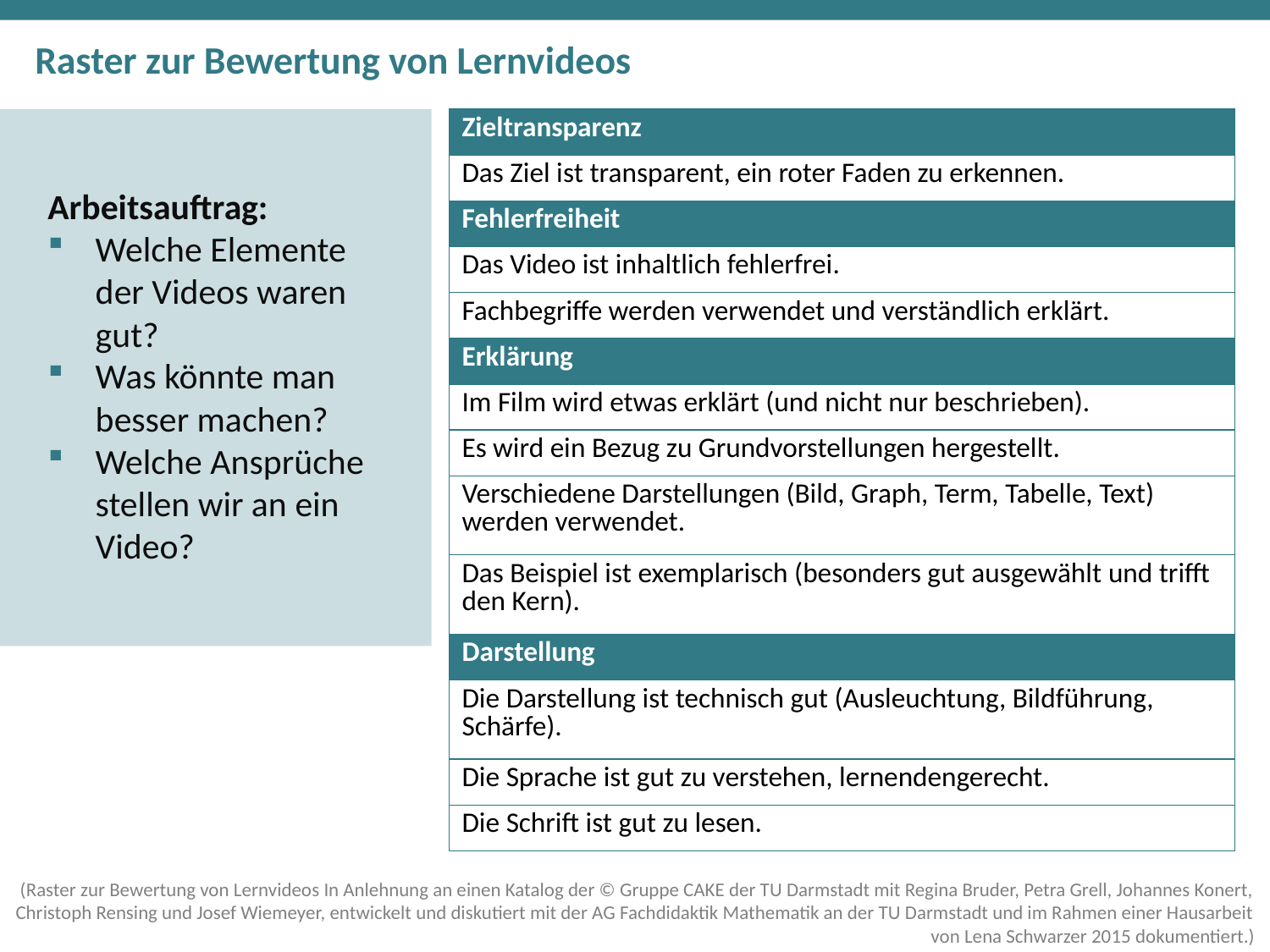

# Raster zur Bewertung von Lernvideos

| Zieltransparenz |
| --- |
| Das Ziel ist transparent, ein roter Faden zu erkennen. |
| Fehlerfreiheit |
| Das Video ist inhaltlich fehlerfrei. |
| Fachbegriffe werden verwendet und verständlich erklärt. |
| Erklärung |
| Im Film wird etwas erklärt (und nicht nur beschrieben). |
| Es wird ein Bezug zu Grundvorstellungen hergestellt. |
| Verschiedene Darstellungen (Bild, Graph, Term, Tabelle, Text) werden verwendet. |
| Das Beispiel ist exemplarisch (besonders gut ausgewählt und trifft den Kern). |
| Darstellung |
| Die Darstellung ist technisch gut (Ausleuchtung, Bildführung, Schärfe). |
| Die Sprache ist gut zu verstehen, lernendengerecht. |
| Die Schrift ist gut zu lesen. |
Arbeitsauftrag:
Welche Elemente der Videos waren gut?
Was könnte man besser machen?
Welche Ansprüche stellen wir an ein Video?

(Raster zur Bewertung von Lernvideos In Anlehnung an einen Katalog der © Gruppe CAKE der TU Darmstadt mit Regina Bruder, Petra Grell, Johannes Konert, Christoph Rensing und Josef Wiemeyer, entwickelt und diskutiert mit der AG Fachdidaktik Mathematik an der TU Darmstadt und im Rahmen einer Hausarbeit von Lena Schwarzer 2015 dokumentiert.)